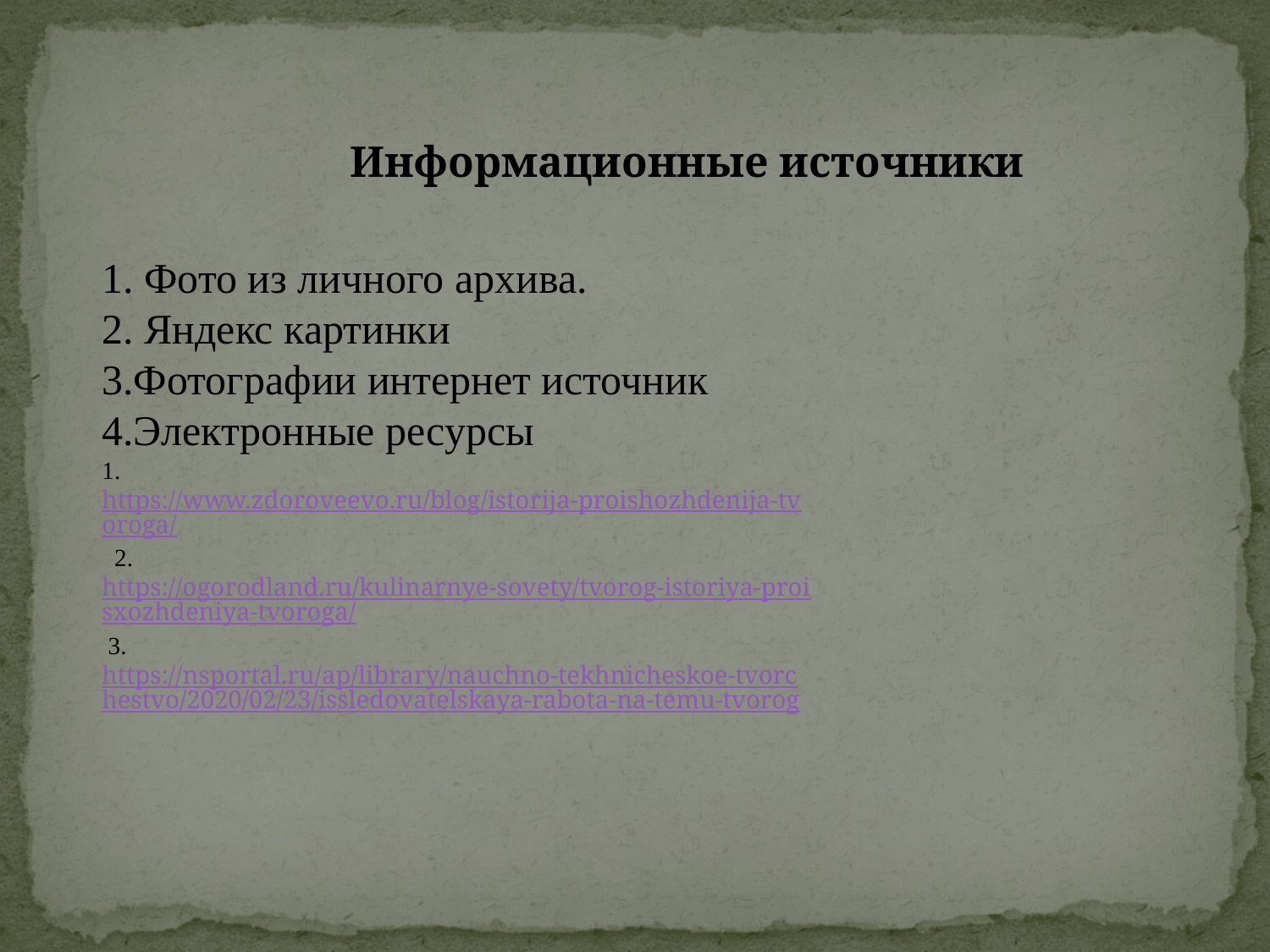

Информационные источники
1. Фото из личного архива.
2. Яндекс картинки
3.Фотографии интернет источник
4.Электронные ресурсы
1. https://www.zdoroveevo.ru/blog/istorija-proishozhdenija-tvoroga/
  2. https://ogorodland.ru/kulinarnye-sovety/tvorog-istoriya-proisxozhdeniya-tvoroga/
 3. https://nsportal.ru/ap/library/nauchno-tekhnicheskoe-tvorchestvo/2020/02/23/issledovatelskaya-rabota-na-temu-tvorog